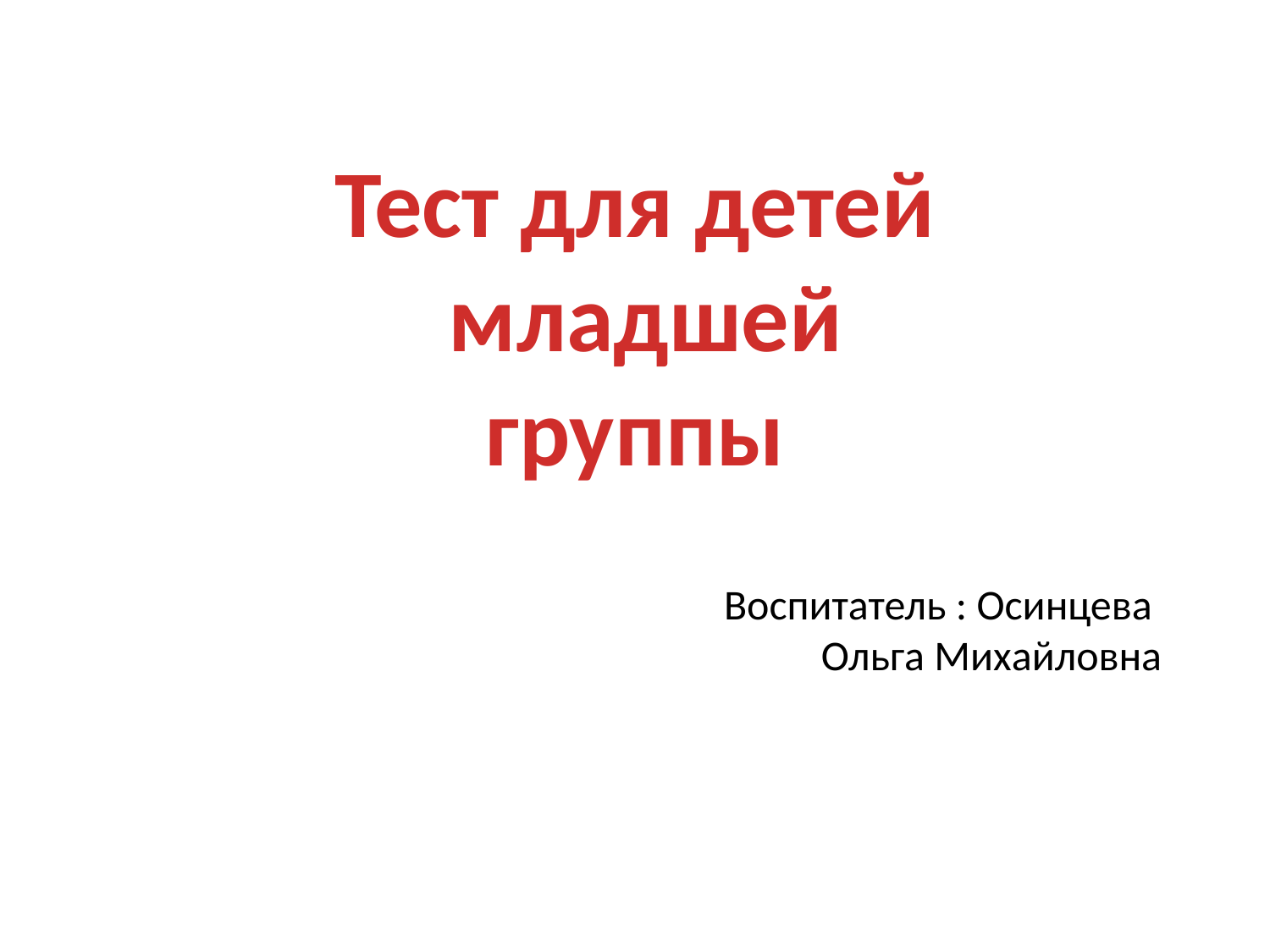

Тест для детей
 младшей группы
# Воспитатель : Осинцева Ольга Михайловна